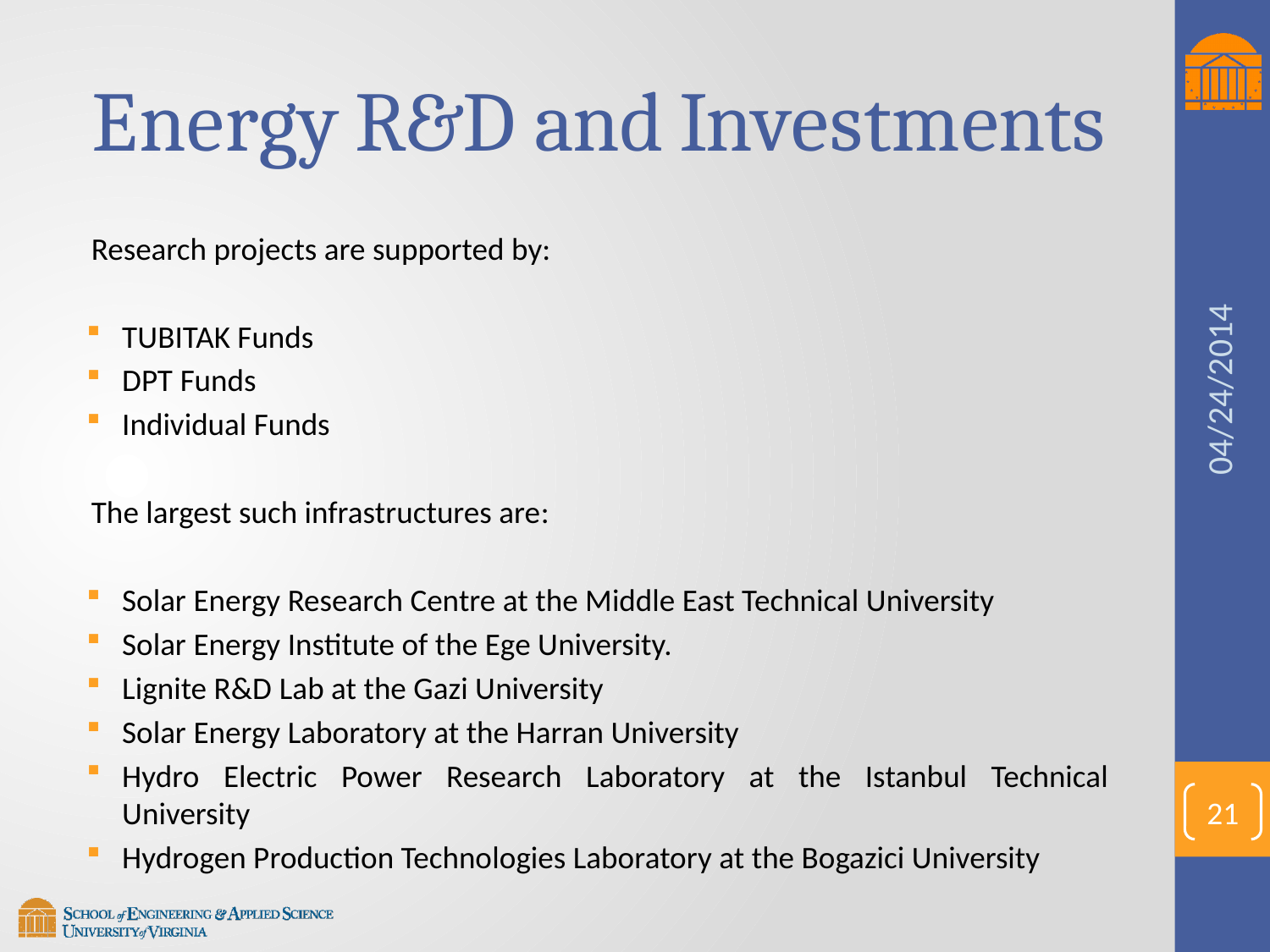

# Energy R&D and Investments
Research projects are supported by:

TUBITAK Funds
DPT Funds
Individual Funds

The largest such infrastructures are:

Solar Energy Research Centre at the Middle East Technical University
Solar Energy Institute of the Ege University.
Lignite R&D Lab at the Gazi University
Solar Energy Laboratory at the Harran University
Hydro Electric Power Research Laboratory at the Istanbul Technical University
Hydrogen Production Technologies Laboratory at the Bogazici University
04/24/2014
21